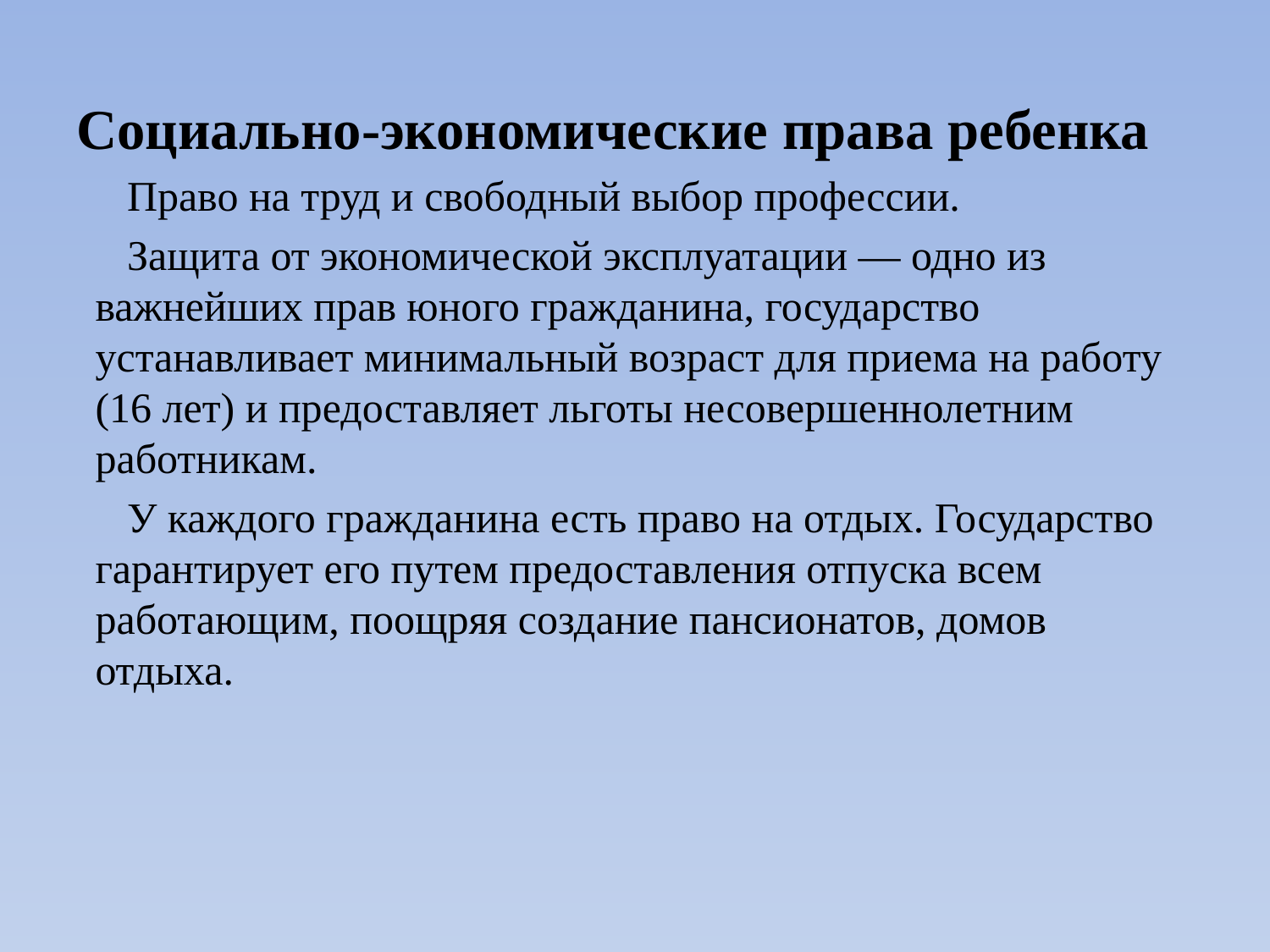

Социально-экономические права ребенка
   Право на труд и свободный выбор профессии.
   Защита от экономической эксплуатации — одно из важнейших прав юного гражданина, государство устанавливает минимальный возраст для приема на работу (16 лет) и предоставляет льготы несовершеннолетним работникам.
   У каждого гражданина есть право на отдых. Государство гарантирует его путем предоставления отпуска всем работающим, поощряя создание пансионатов, домов отдыха.